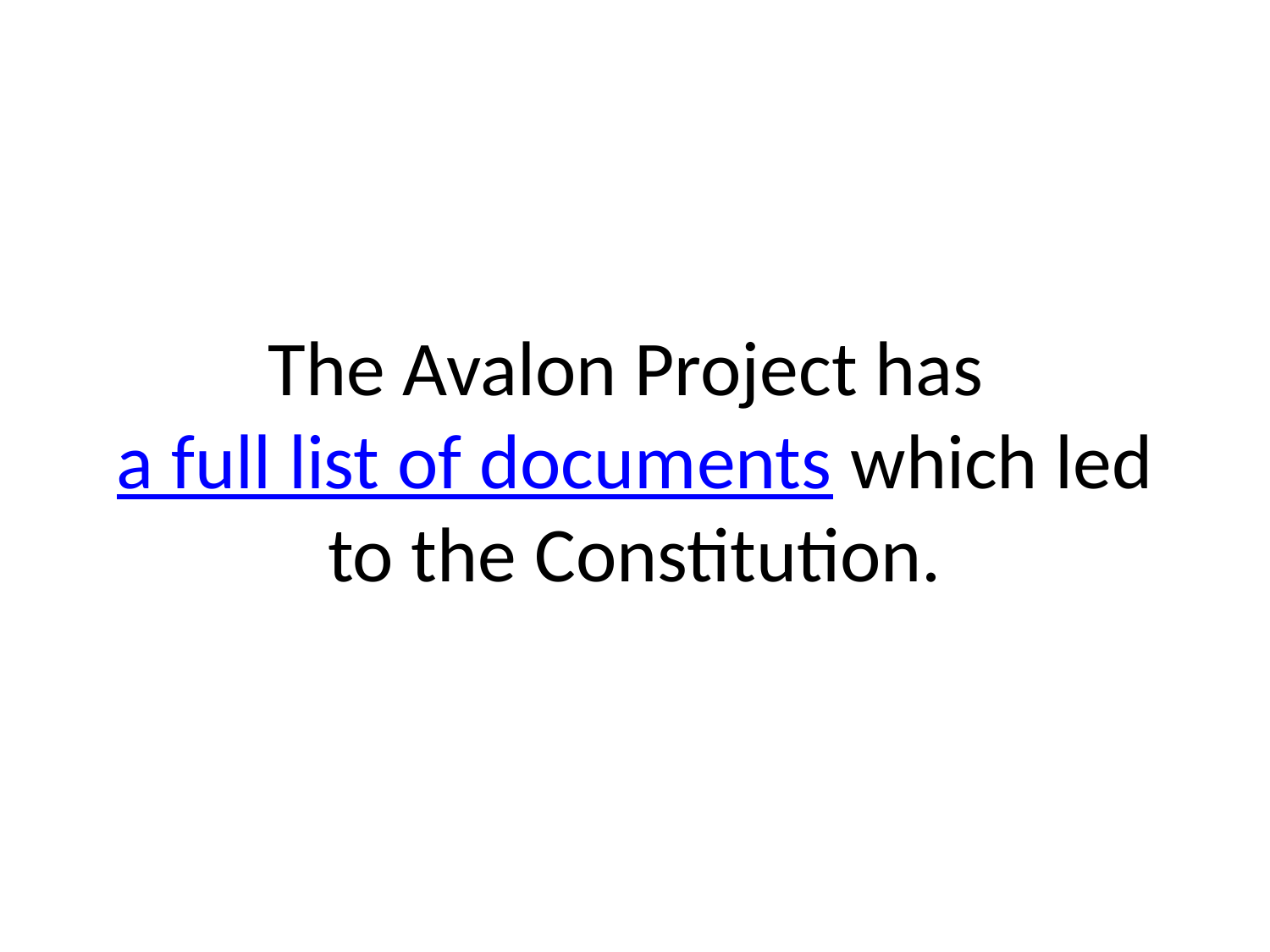

# The Avalon Project has a full list of documents which led to the Constitution.